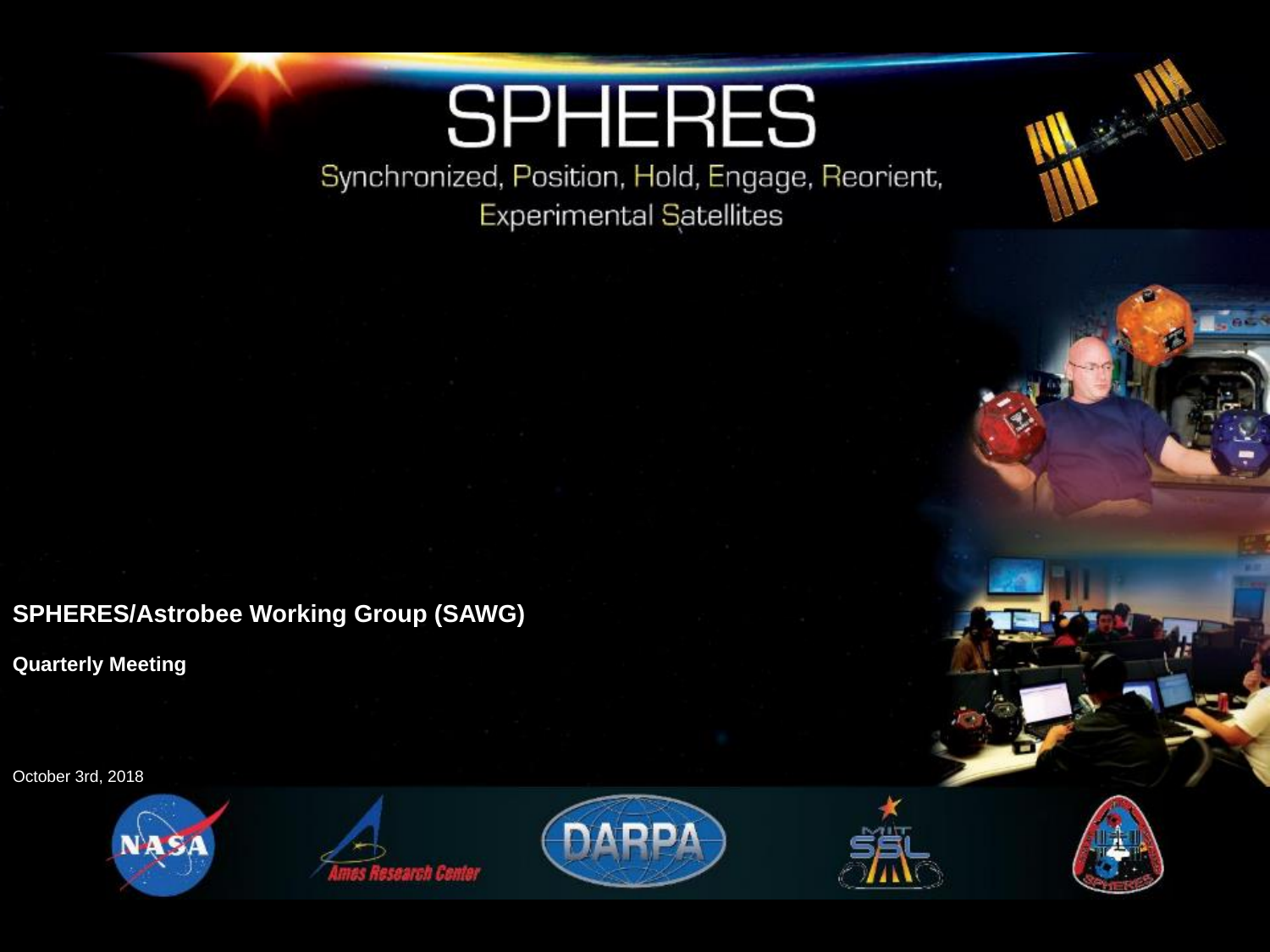

SPHERES/Astrobee Working Group (SAWG)
Quarterly Meeting

October 3rd, 2018